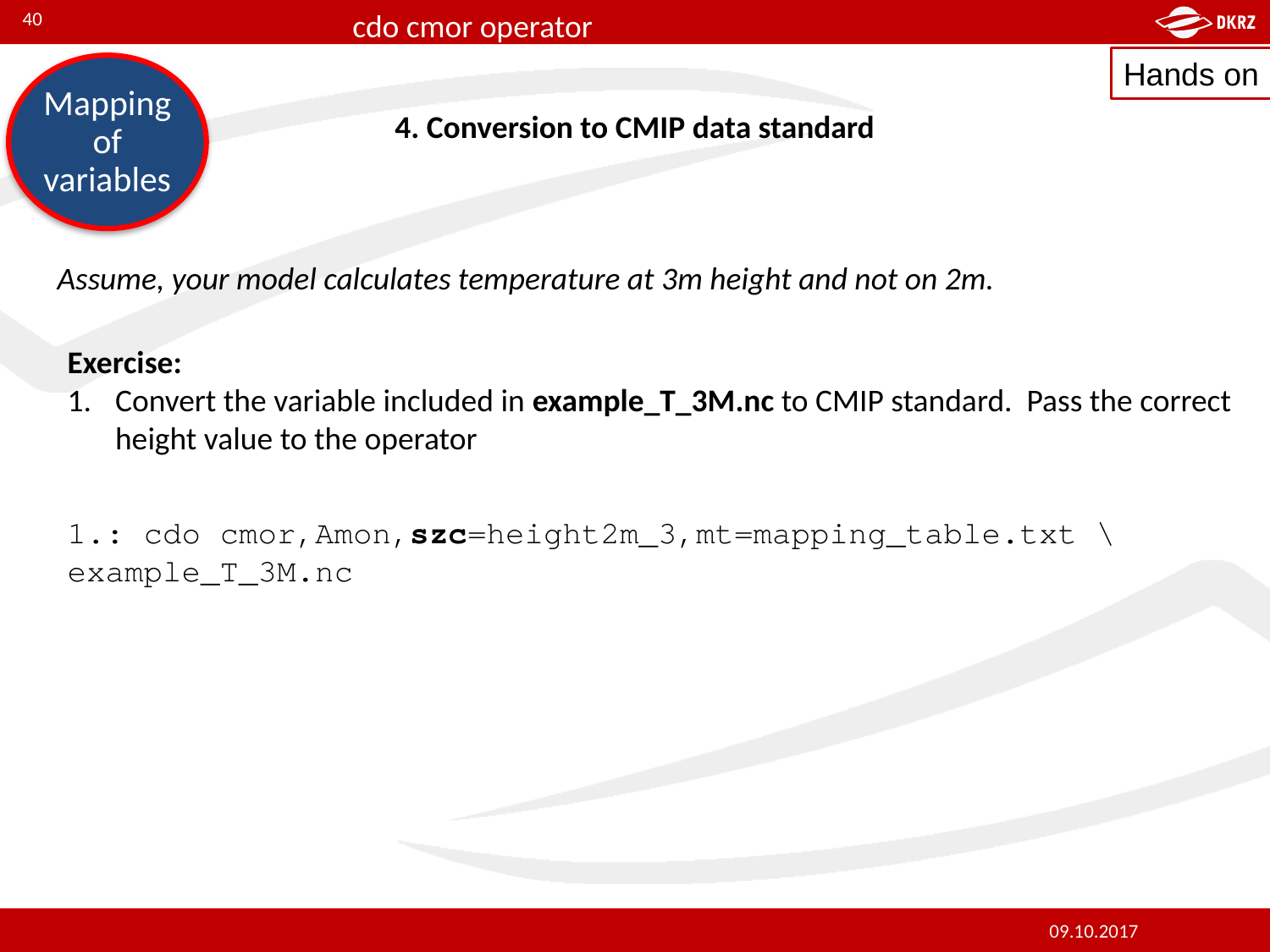

40

Mapping of variables
4. Conversion to CMIP data standard

Assume, your model calculates temperature at 3m height and not on 2m.
Exercise:
Convert the variable included in example_T_3M.nc to CMIP standard.  Pass the correct height value to the operator
1.: cdo cmor,Amon,szc=height2m_3,mt=mapping_table.txt \ example_T_3M.nc
09.10.2017